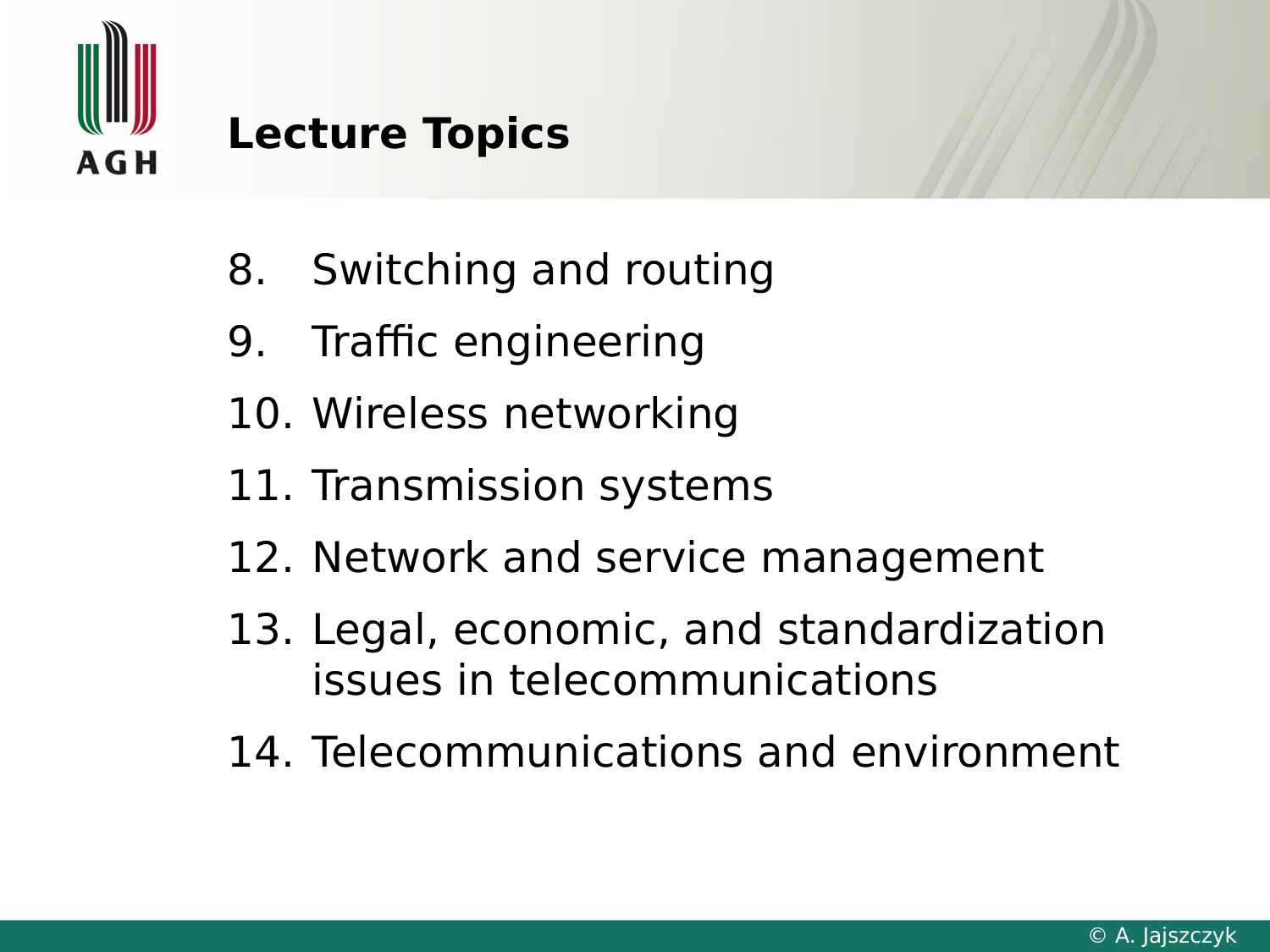

# Lecture Topics
Switching and routing
Traffic engineering
Wireless networking
Transmission systems
Network and service management
Legal, economic, and standardization issues in telecommunications
Telecommunications and environment